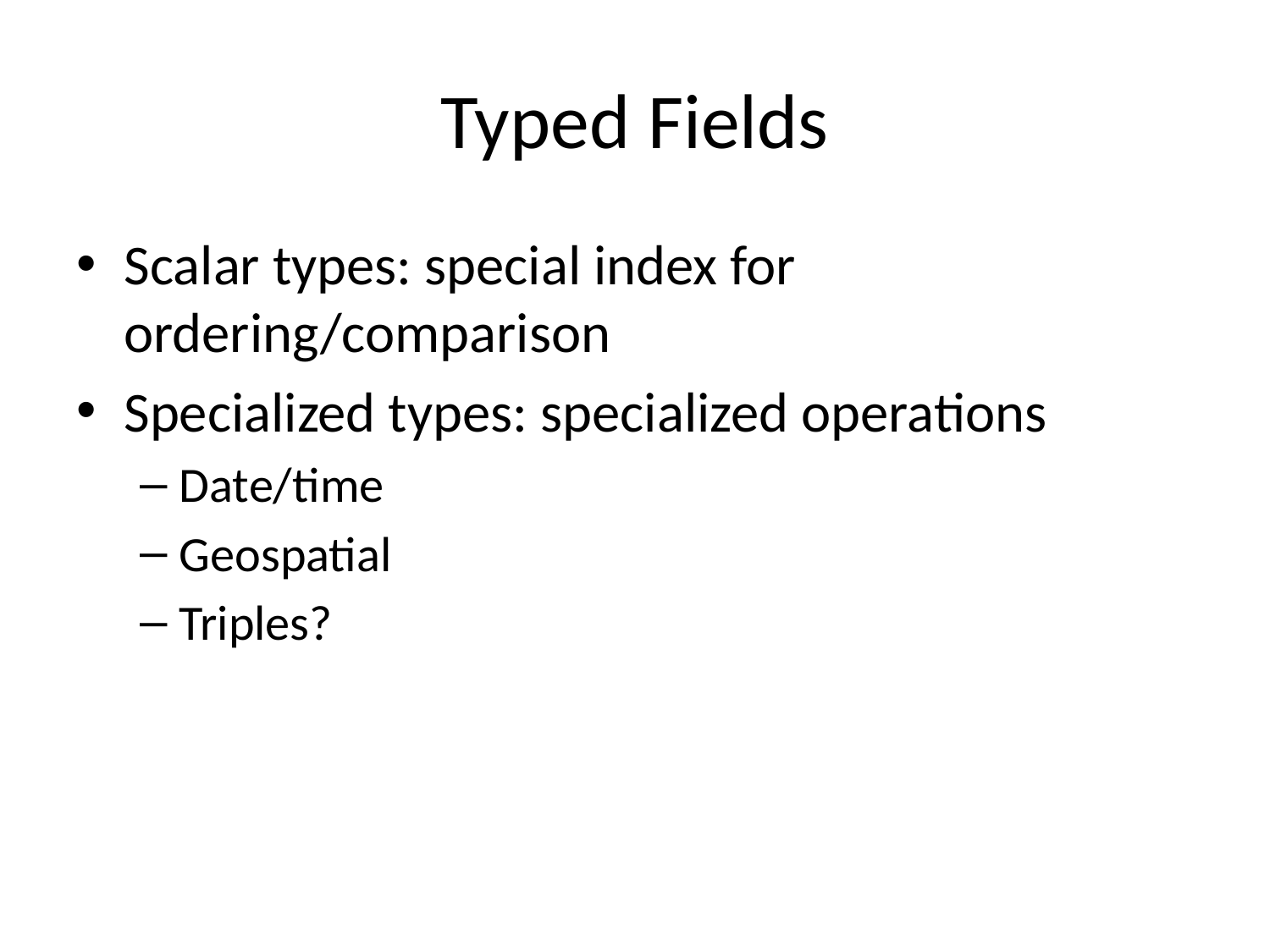

# Typed Fields
Scalar types: special index for ordering/comparison
Specialized types: specialized operations
Date/time
Geospatial
Triples?